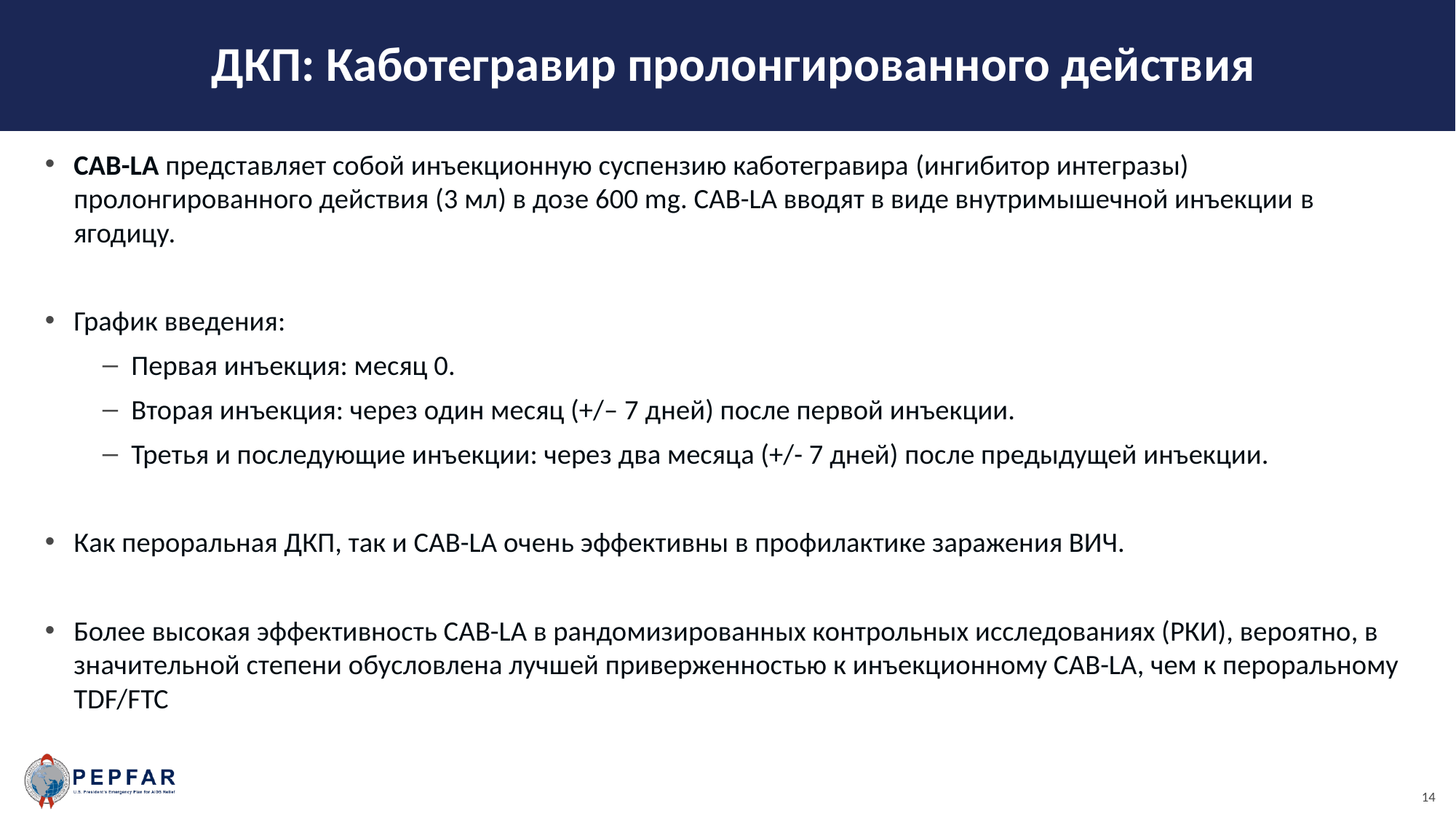

ДКП: Каботегравир пролонгированного действия
CAB-LA представляет собой инъекционную суспензию каботегравира (ингибитор интегразы) пролонгированного действия (3 мл) в дозе 600 mg. CAB-LA вводят в виде внутримышечной инъекции в ягодицу.

График введения:
Первая инъекция: месяц 0.
Вторая инъекция: через один месяц (+/– 7 дней) после первой инъекции.
Третья и последующие инъекции: через два месяца (+/- 7 дней) после предыдущей инъекции.

Как пероральная ДКП, так и CAB-LA очень эффективны в профилактике заражения ВИЧ.

Более высокая эффективность CAB-LA в рандомизированных контрольных исследованиях (РКИ), вероятно, в значительной степени обусловлена лучшей приверженностью к инъекционному CAB-LA, чем к пероральному TDF/FTC